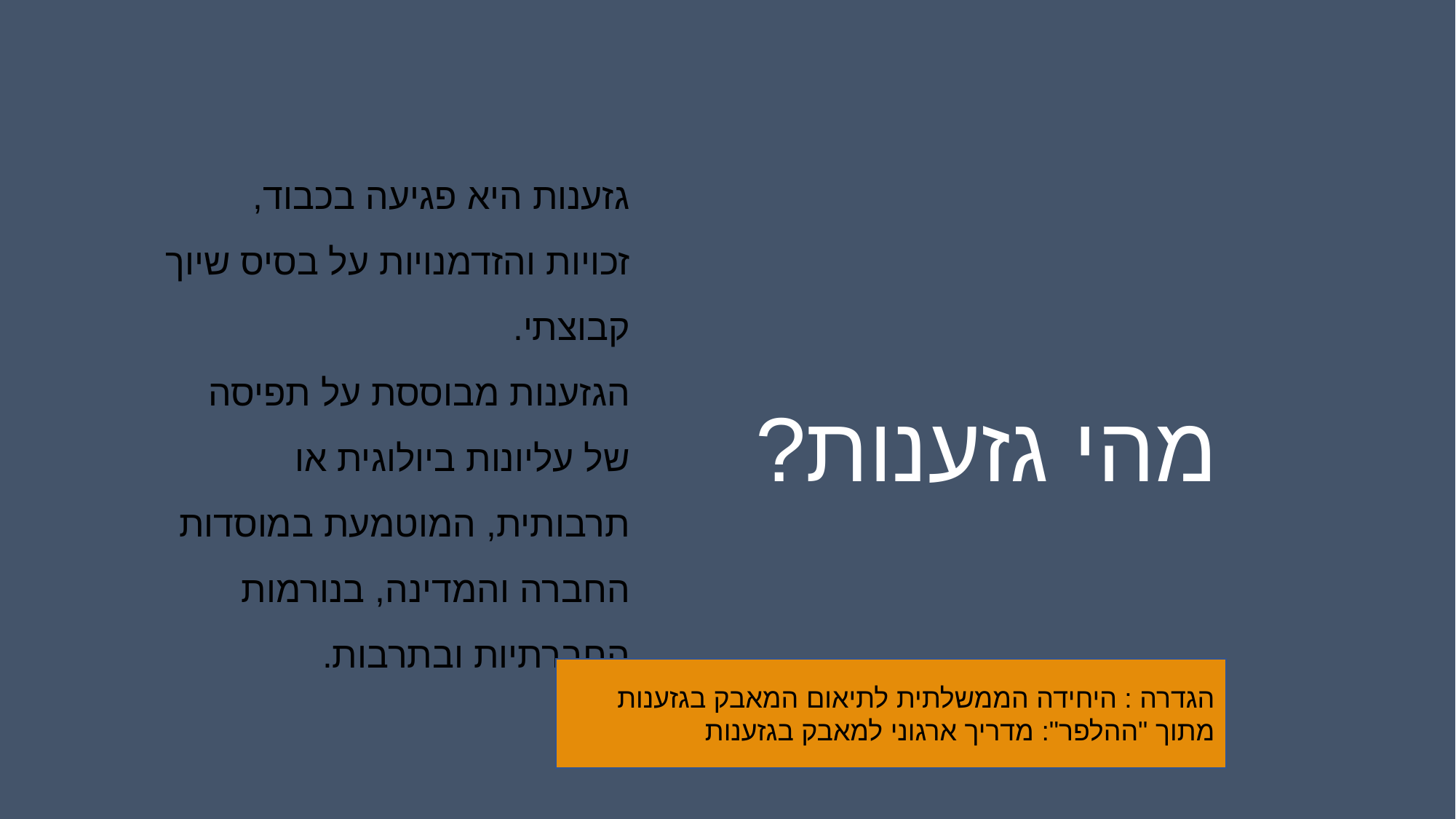

# גזענות היא פגיעה בכבוד, זכויות והזדמנויות על בסיס שיוך קבוצתי. הגזענות מבוססת על תפיסה של עליונות ביולוגית או תרבותית, המוטמעת במוסדות החברה והמדינה, בנורמות החברתיות ובתרבות.
מהי גזענות?

הגדרה : היחידה הממשלתית לתיאום המאבק בגזענות
מתוך "ההלפר": מדריך ארגוני למאבק בגזענות